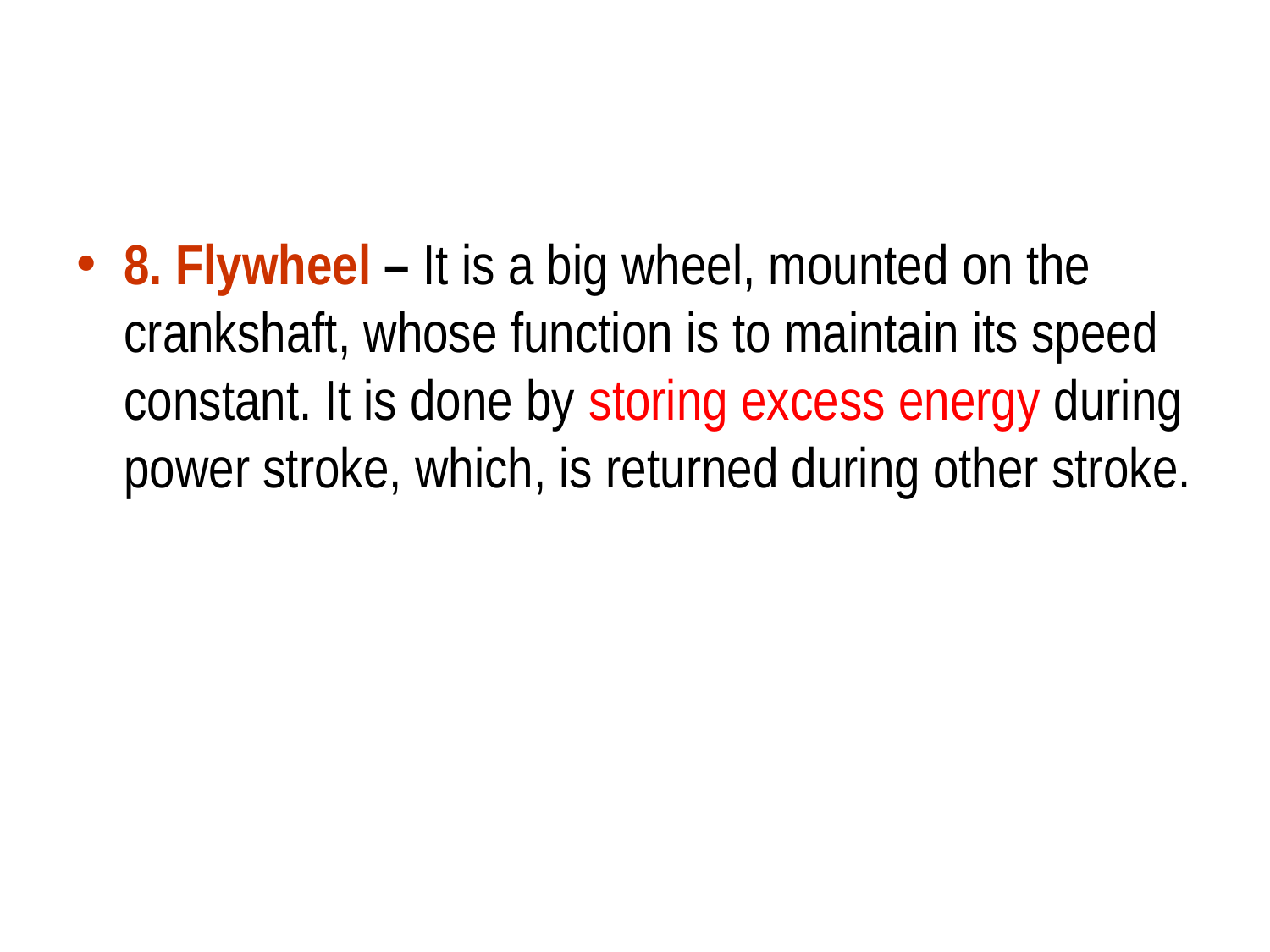

#
8. Flywheel – It is a big wheel, mounted on the crankshaft, whose function is to maintain its speed constant. It is done by storing excess energy during power stroke, which, is returned during other stroke.